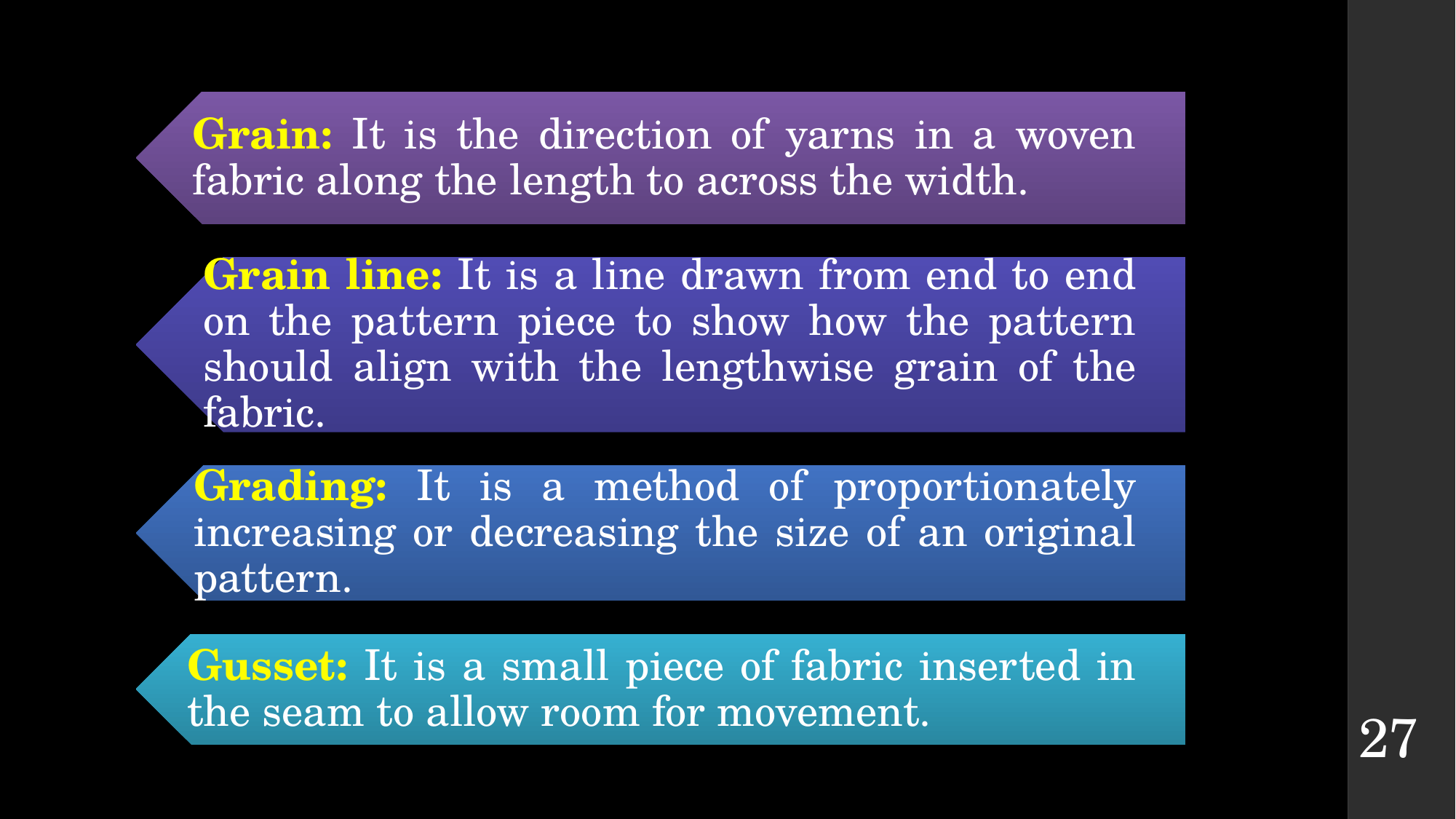

Grain: It is the direction of yarns in a woven fabric along the length to across the width.
Grain line: It is a line drawn from end to end on the pattern piece to show how the pattern should align with the lengthwise grain of the fabric.
Grading: It is a method of proportionately increasing or decreasing the size of an original pattern.
Gusset: It is a small piece of fabric inserted in the seam to allow room for movement.
27